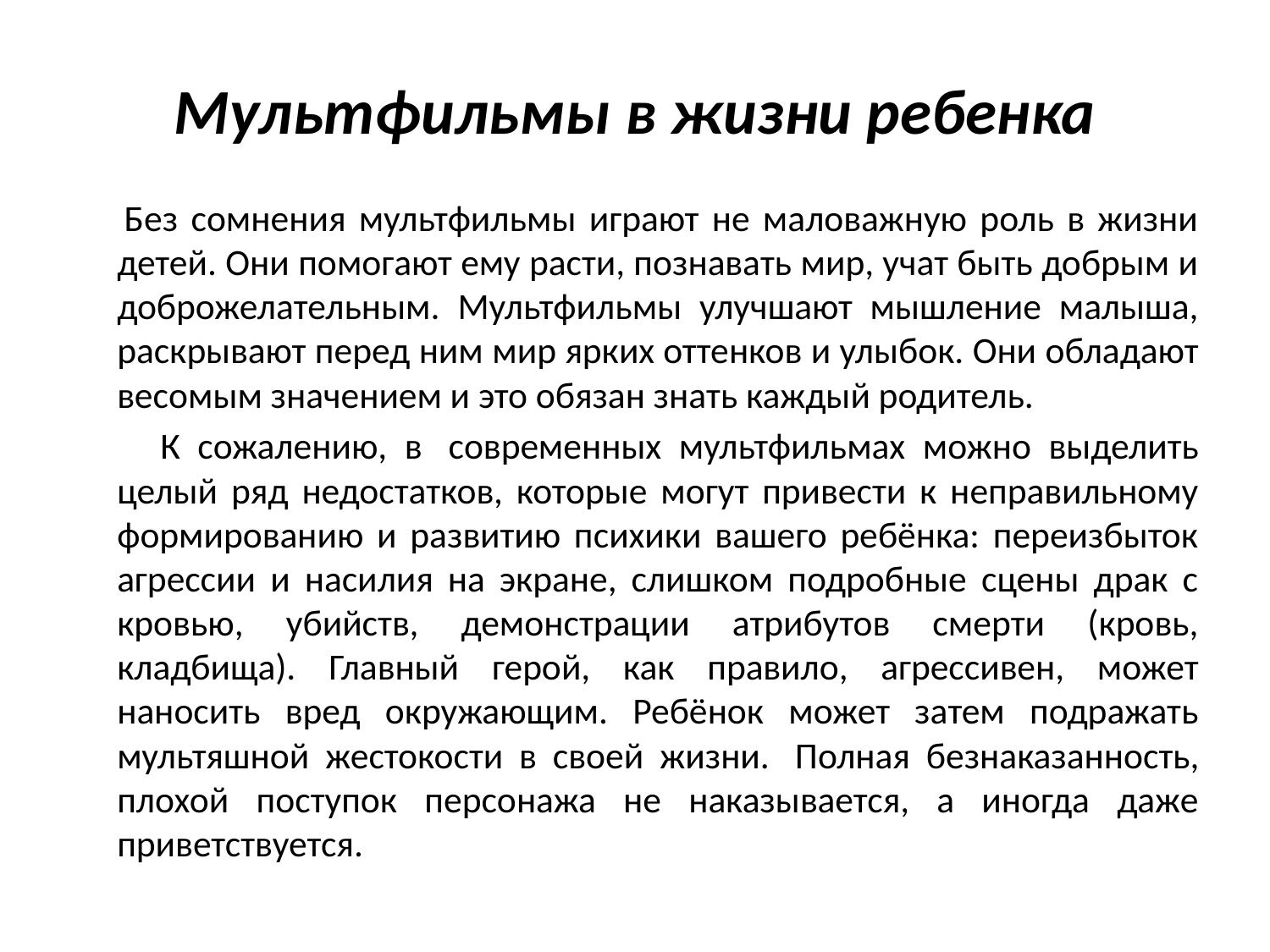

# Мультфильмы в жизни ребенка
    Без сомнения мультфильмы играют не маловажную роль в жизни детей. Они помогают ему расти, познавать мир, учат быть добрым и доброжелательным. Мультфильмы улучшают мышление малыша, раскрывают перед ним мир ярких оттенков и улыбок. Они обладают весомым значением и это обязан знать каждый родитель.
     К сожалению, в  современных мультфильмах можно выделить целый ряд недостатков, которые могут привести к неправильному формированию и развитию психики вашего ребёнка: переизбыток агрессии и насилия на экране, слишком подробные сцены драк с кровью, убийств, демонстрации атрибутов смерти (кровь, кладбища). Главный герой, как правило, агрессивен, может наносить вред окружающим. Ребёнок может затем подражать мультяшной жестокости в своей жизни.  Полная безнаказанность, плохой поступок персонажа не наказывается, а иногда даже приветствуется.